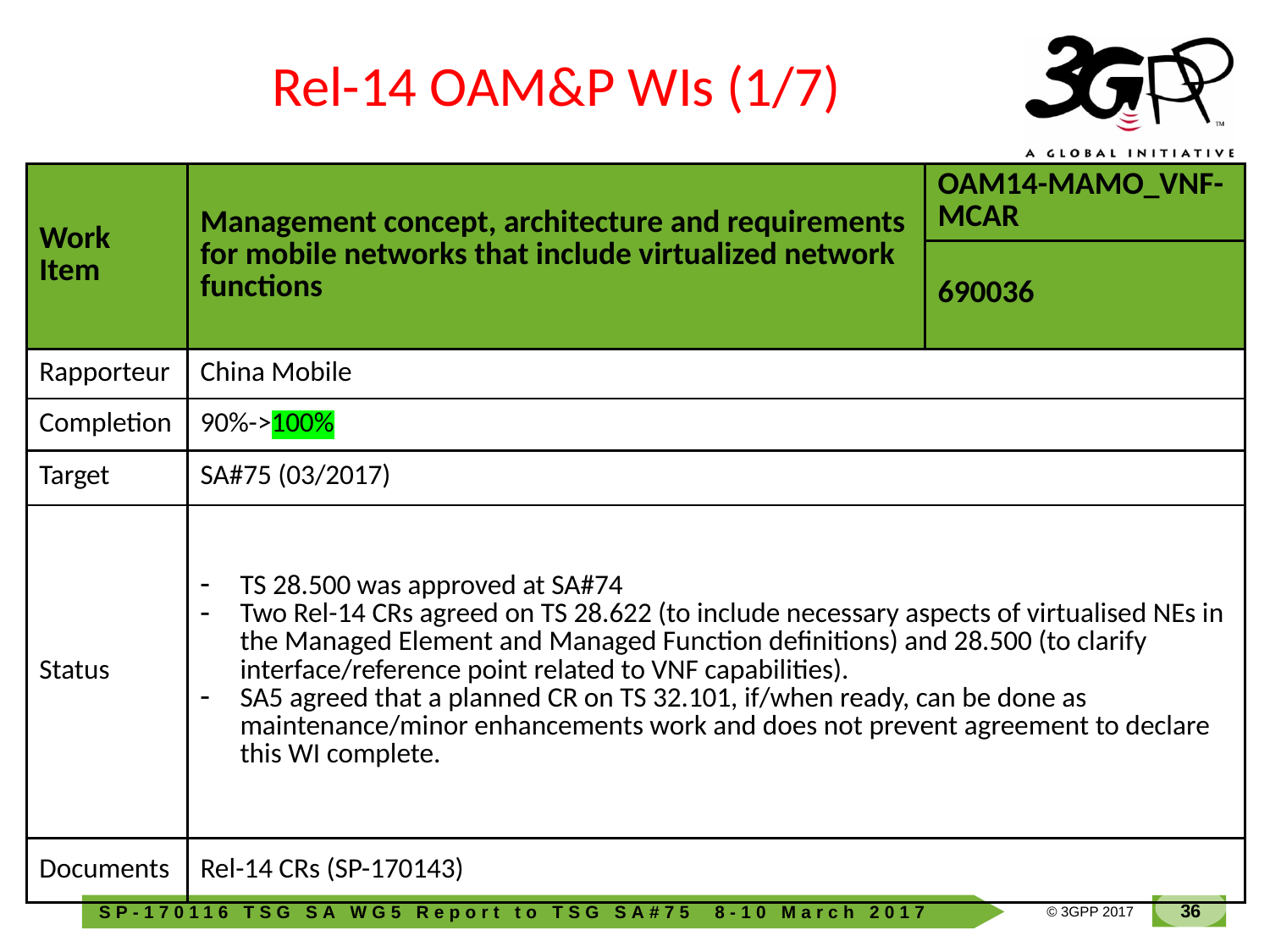

Rel-14 OAM&P WIs (1/7)
| Work Item | Management concept, architecture and requirements for mobile networks that include virtualized network functions | OAM14-MAMO\_VNF-MCAR |
| --- | --- | --- |
|  |  | 690036 |
| Rapporteur | China Mobile |  |
| Completion | 90%->100% |  |
| Target | SA#75 (03/2017) |  |
| Status | TS 28.500 was approved at SA#74 Two Rel-14 CRs agreed on TS 28.622 (to include necessary aspects of virtualised NEs in the Managed Element and Managed Function definitions) and 28.500 (to clarify interface/reference point related to VNF capabilities). SA5 agreed that a planned CR on TS 32.101, if/when ready, can be done as maintenance/minor enhancements work and does not prevent agreement to declare this WI complete. |  |
| Documents | Rel-14 CRs (SP-170143) |  |